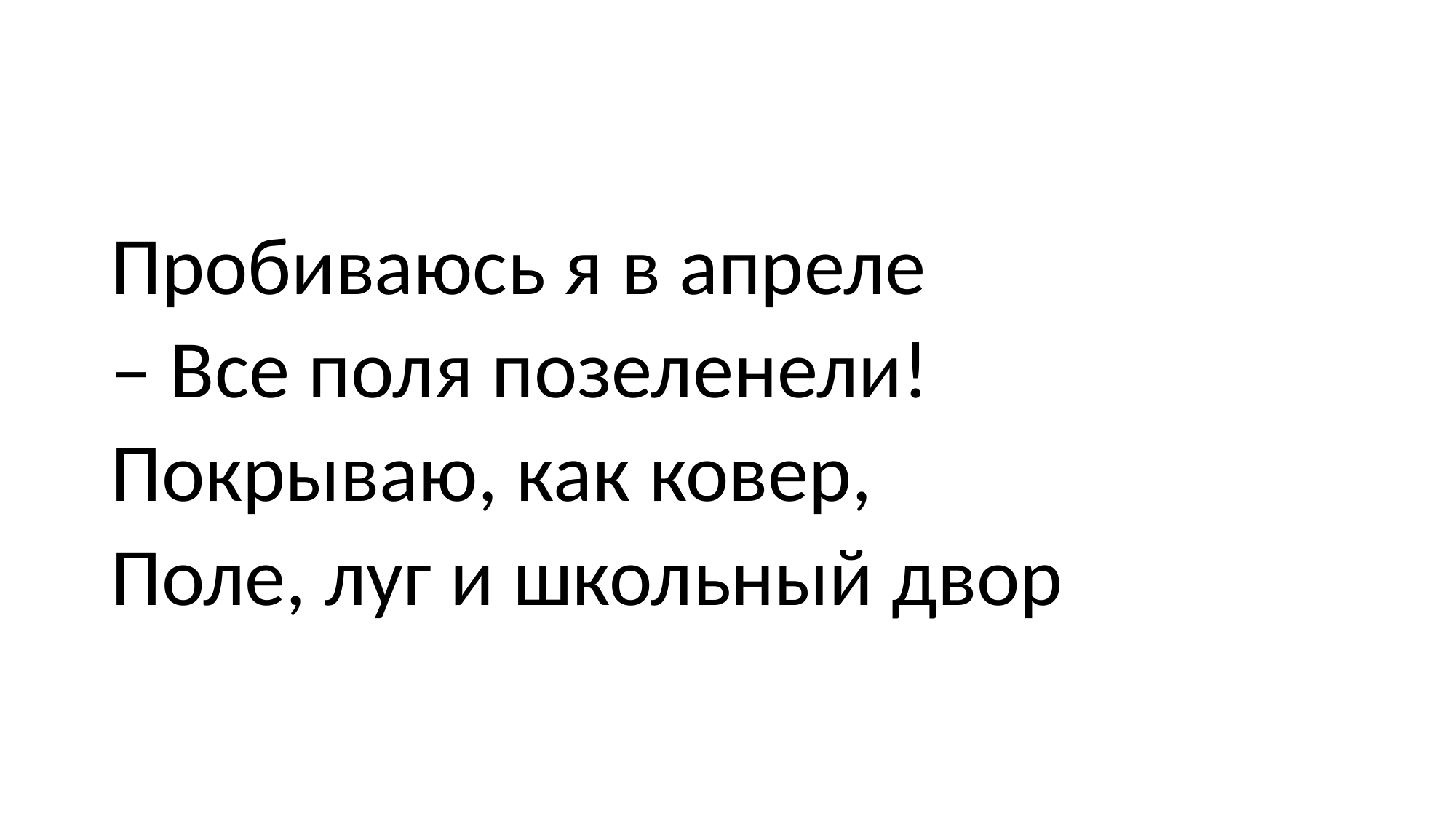

#
Пробиваюсь я в апреле
– Все поля позеленели!
Покрываю, как ковер,
Поле, луг и школьный двор